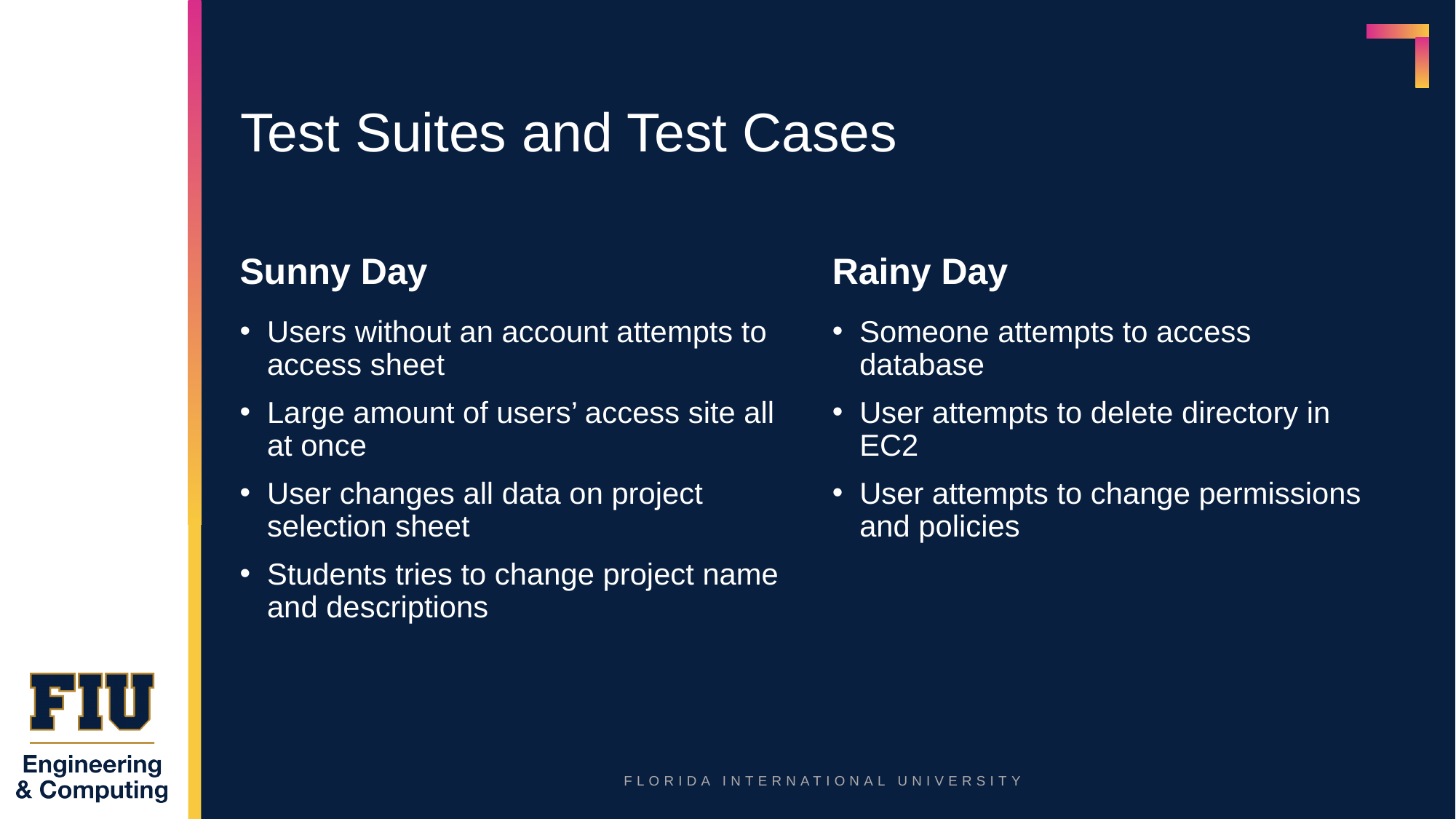

# Test Suites and Test Cases
Sunny Day
Rainy Day
Users without an account attempts to access sheet
Large amount of users’ access site all at once
User changes all data on project selection sheet
Students tries to change project name and descriptions
Someone attempts to access database
User attempts to delete directory in EC2
User attempts to change permissions and policies